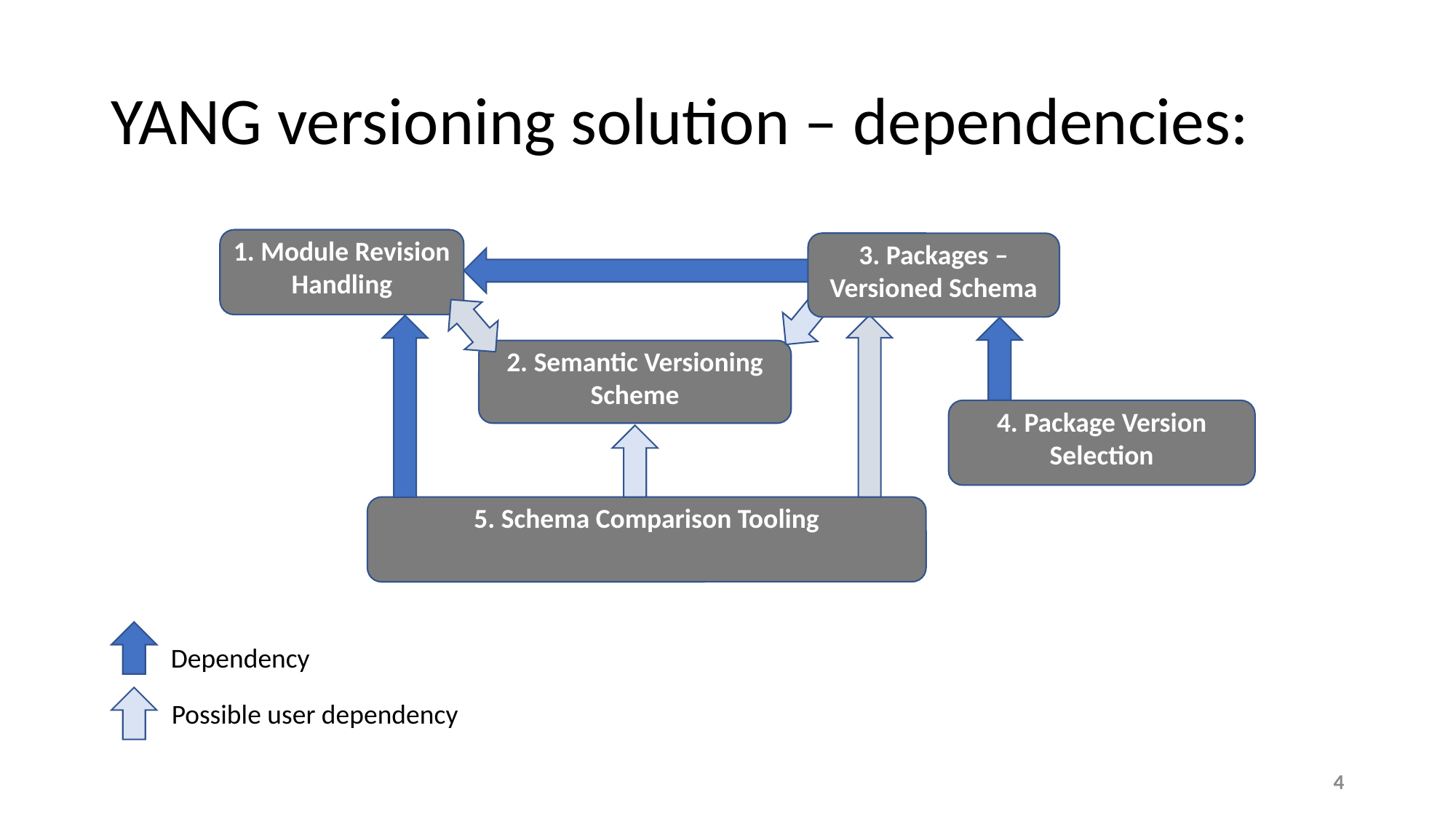

# YANG versioning solution – dependencies:
1. Module Revision Handling

3. Packages – Versioned Schema

2. Semantic Versioning Scheme

4. Package Version Selection

5. Schema Comparison Tooling

Dependency

Possible user dependency
4